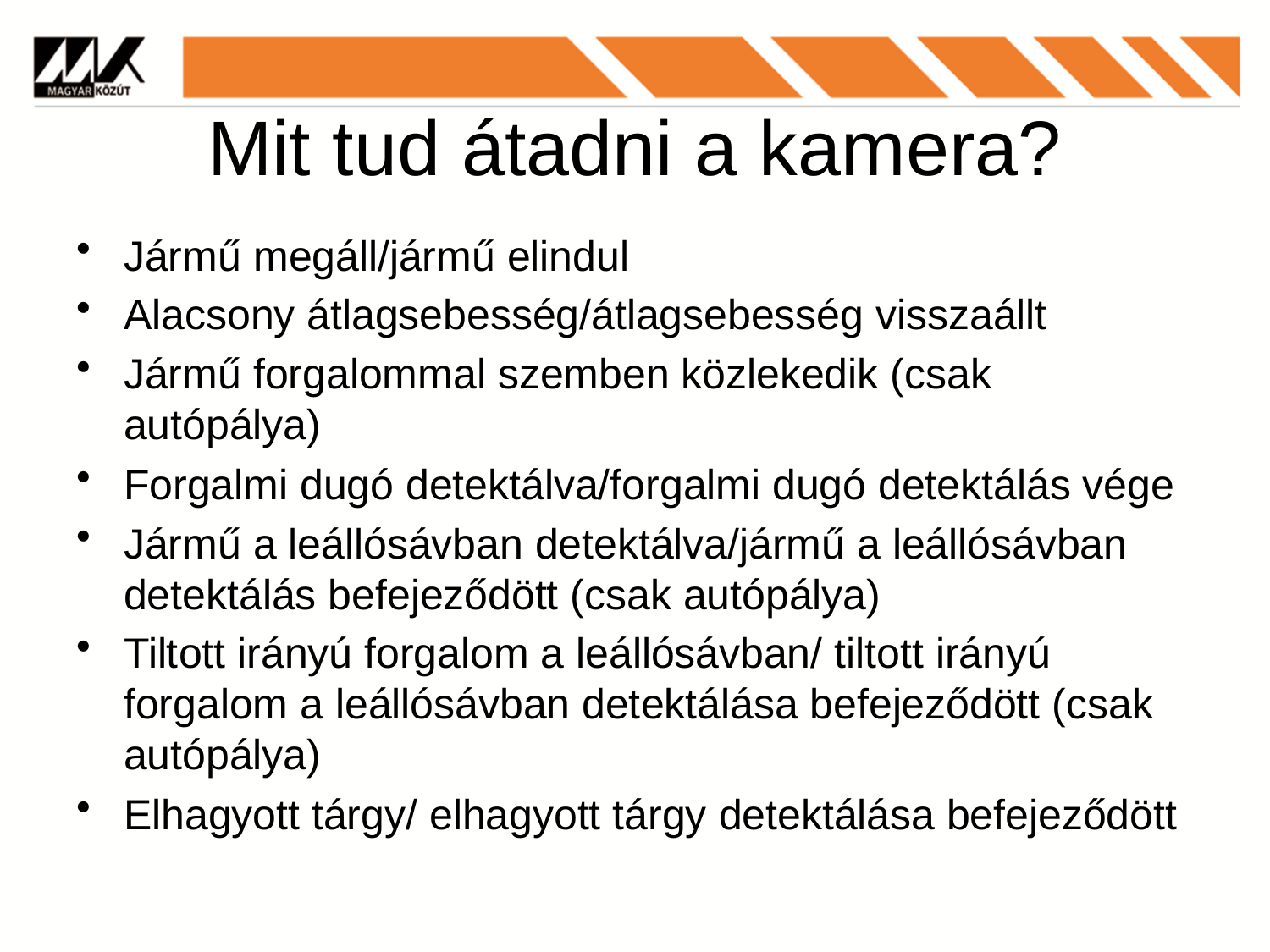

# Mit tud átadni a kamera?
Jármű megáll/jármű elindul
Alacsony átlagsebesség/átlagsebesség visszaállt
Jármű forgalommal szemben közlekedik (csak autópálya)
Forgalmi dugó detektálva/forgalmi dugó detektálás vége
Jármű a leállósávban detektálva/jármű a leállósávban detektálás befejeződött (csak autópálya)
Tiltott irányú forgalom a leállósávban/ tiltott irányú forgalom a leállósávban detektálása befejeződött (csak autópálya)
Elhagyott tárgy/ elhagyott tárgy detektálása befejeződött